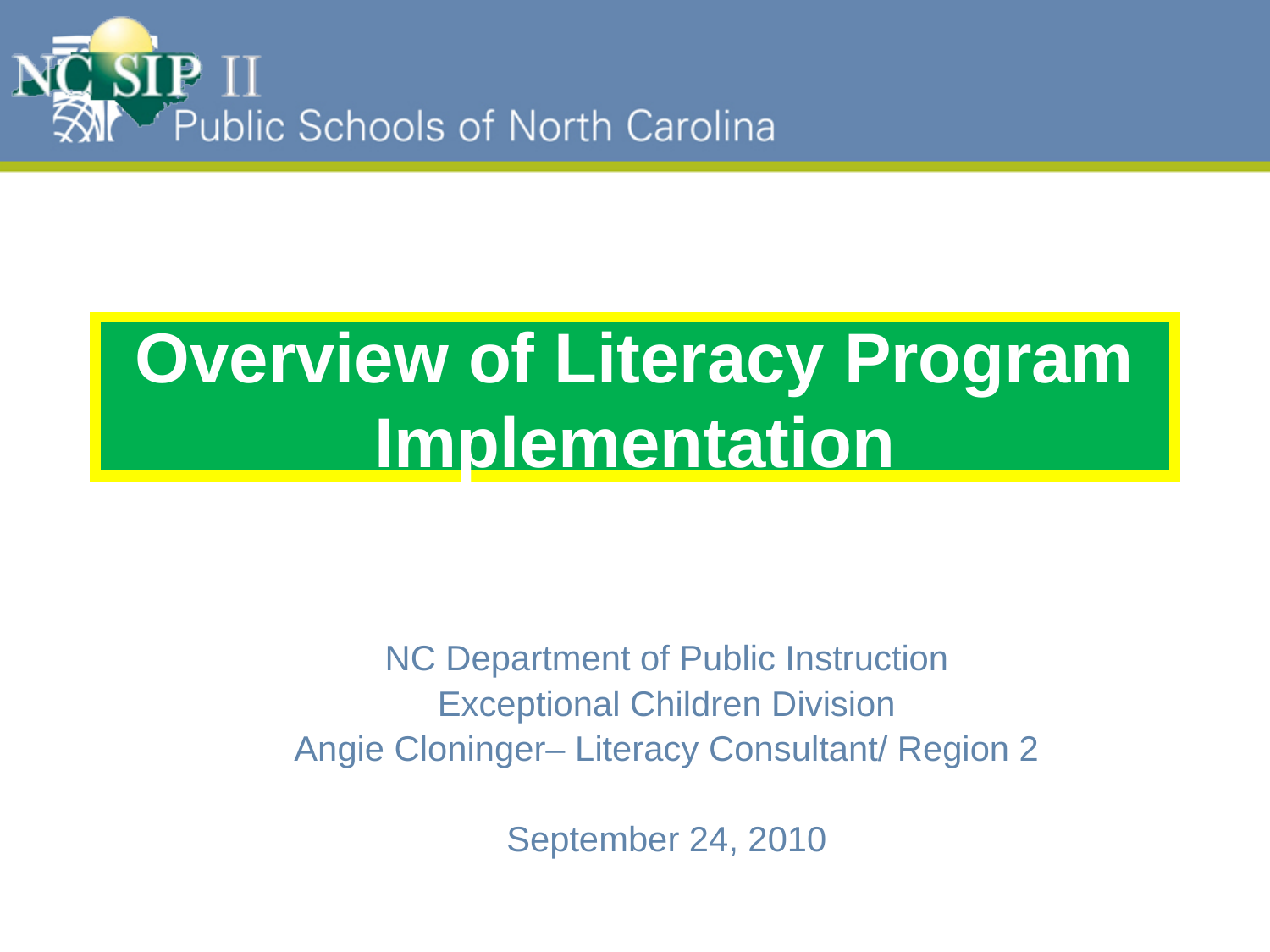

# Overview of Literacy Program Implementation

NC Department of Public Instruction
Exceptional Children Division
Angie Cloninger– Literacy Consultant/ Region 2

September 24, 2010